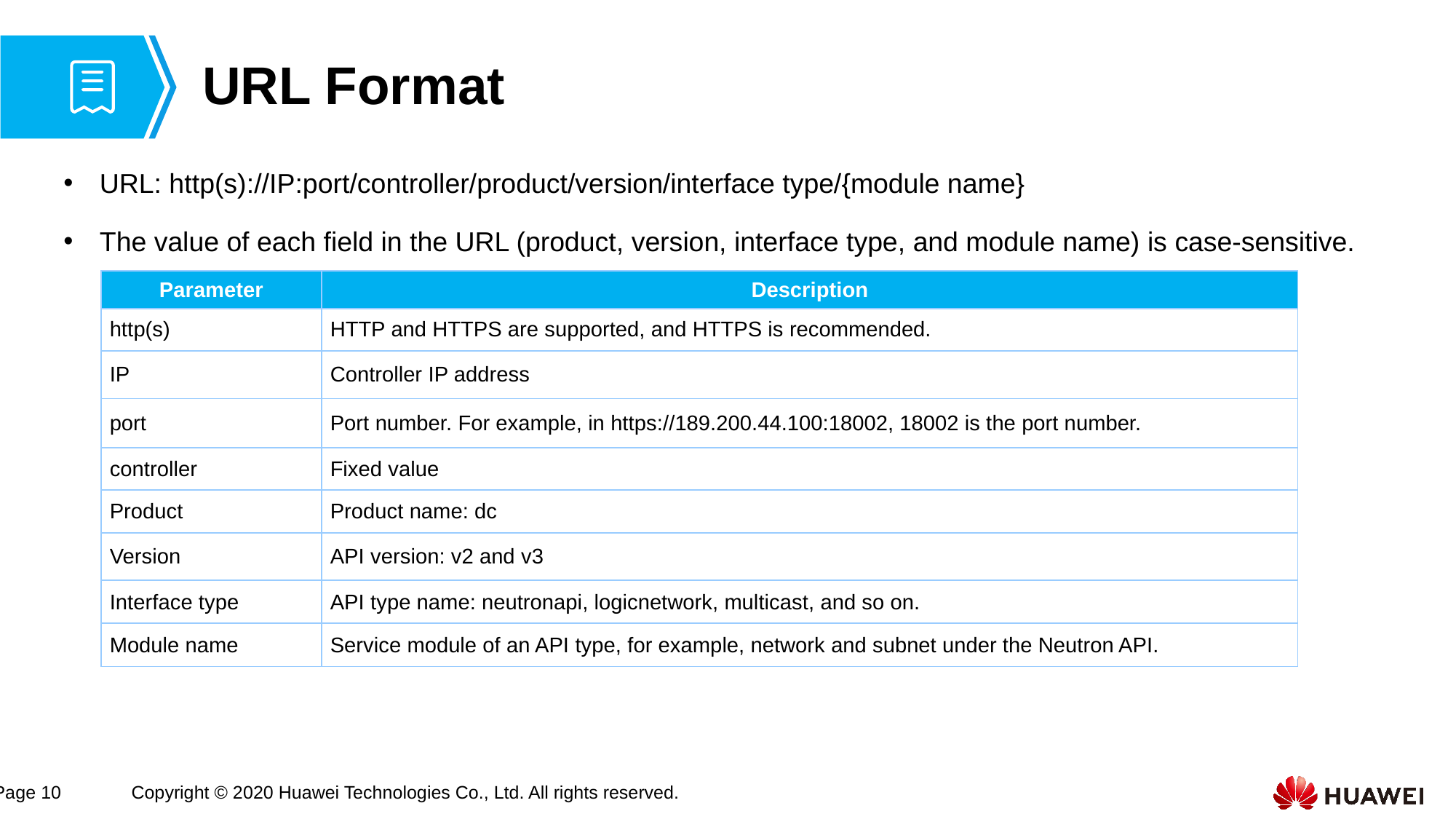

# URL Format
URL: http(s)://IP:port/controller/product/version/interface type/{module name}
The value of each field in the URL (product, version, interface type, and module name) is case-sensitive.

| Parameter | Description |
| --- | --- |
| http(s) | HTTP and HTTPS are supported, and HTTPS is recommended. |
| IP | Controller IP address |
| port | Port number. For example, in https://189.200.44.100:18002, 18002 is the port number. |
| controller | Fixed value |
| Product | Product name: dc |
| Version | API version: v2 and v3 |
| Interface type | API type name: neutronapi, logicnetwork, multicast, and so on. |
| Module name | Service module of an API type, for example, network and subnet under the Neutron API. |